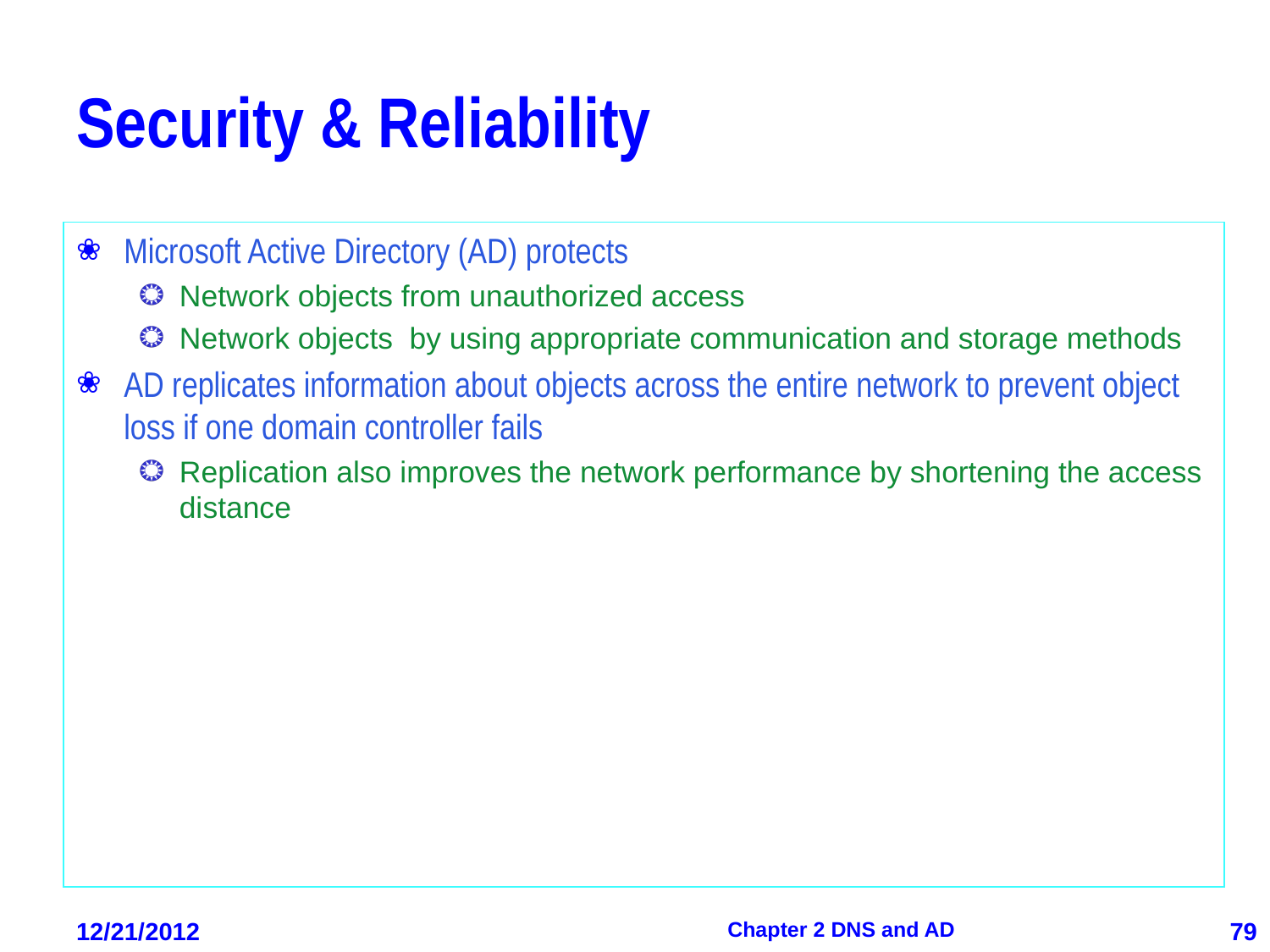

# Security & Reliability
Microsoft Active Directory (AD) protects
Network objects from unauthorized access
Network objects  by using appropriate communication and storage methods
AD replicates information about objects across the entire network to prevent object loss if one domain controller fails
Replication also improves the network performance by shortening the access distance

12/21/2012
Chapter 2 DNS and AD
79